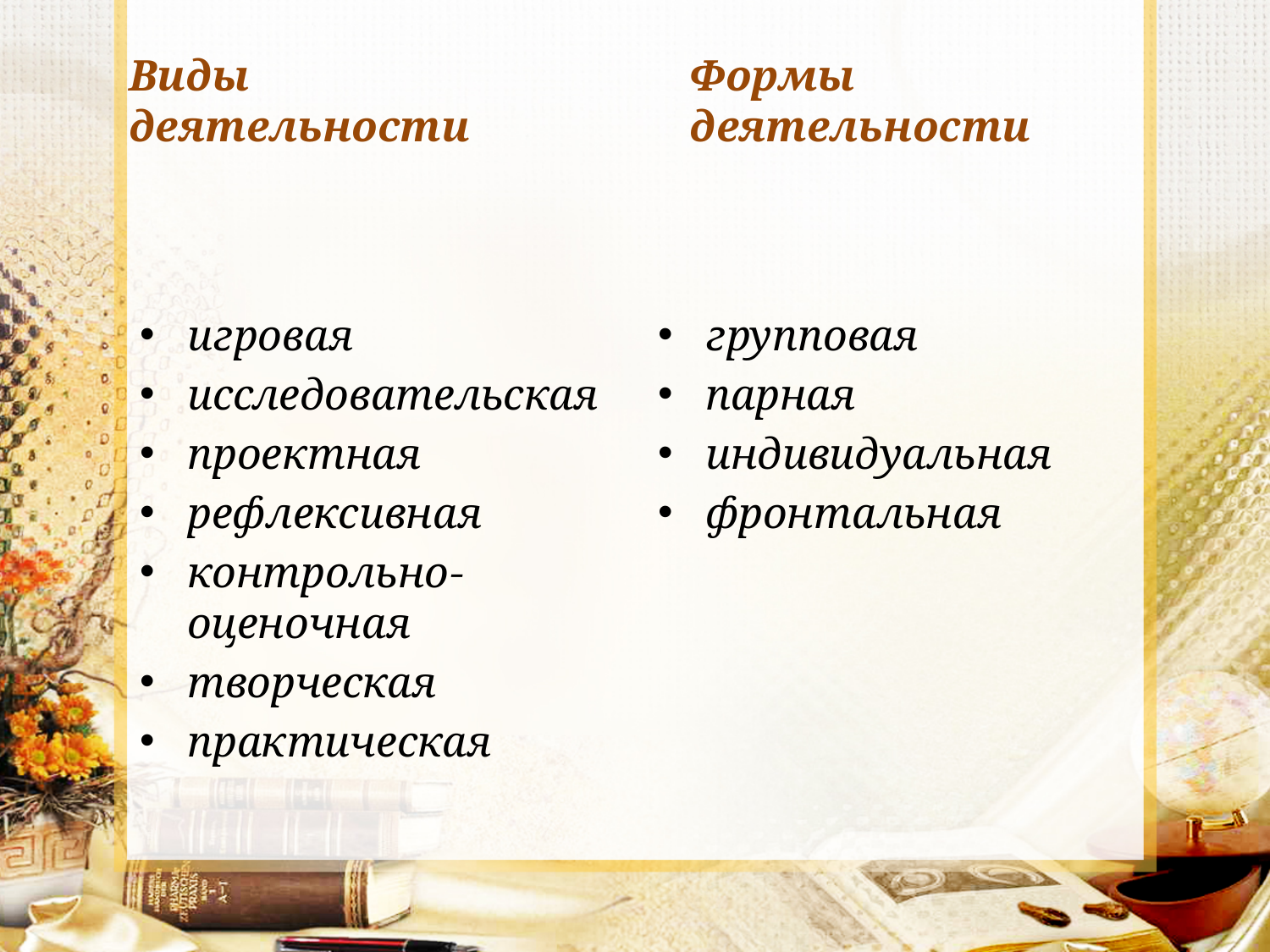

#

Виды деятельности
Формы деятельности

игровая
исследовательская
проектная
рефлексивная
контрольно-оценочная
творческая
практическая

групповая
парная
индивидуальная
фронтальная